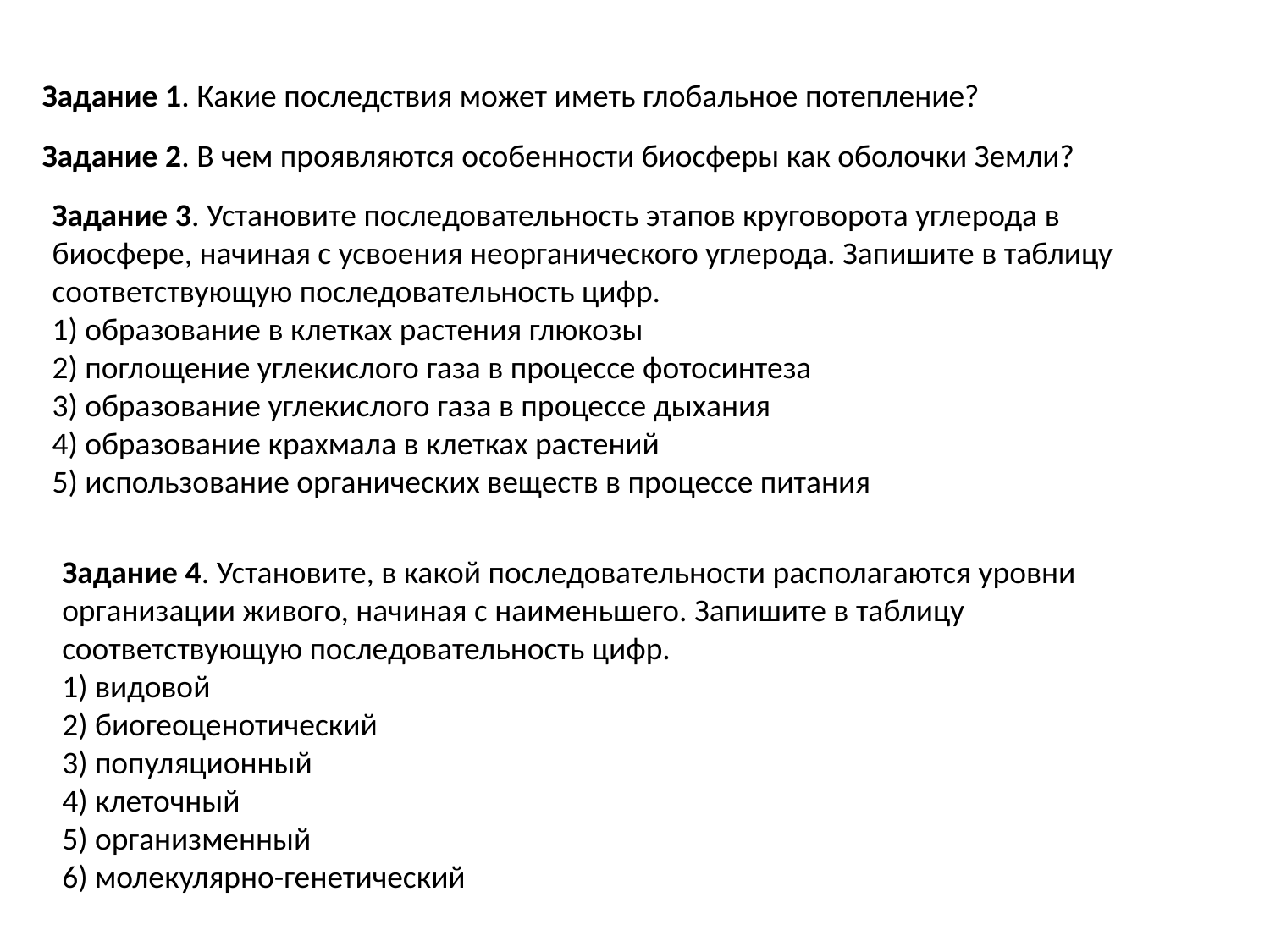

Задание 1. Какие последствия может иметь глобальное потепление?
Задание 2. В чем проявляются особенности биосферы как оболочки Земли?
Задание 3. Установите последовательность этапов круговорота углерода в биосфере, начиная с усвоения неорганического углерода. Запишите в таблицу соответствующую последовательность цифр.
1) образование в клетках растения глюкозы
2) поглощение углекислого газа в процессе фотосинтеза
3) образование углекислого газа в процессе дыхания
4) образование крахмала в клетках растений
5) использование органических веществ в процессе питания
Задание 4. Установите, в какой последовательности располагаются уровни организации живого, начиная с наименьшего. Запишите в таблицу соответствующую последовательность цифр.
1) видовой
2) биогеоценотический
3) популяционный
4) клеточный
5) организменный
6) молекулярно-генетический